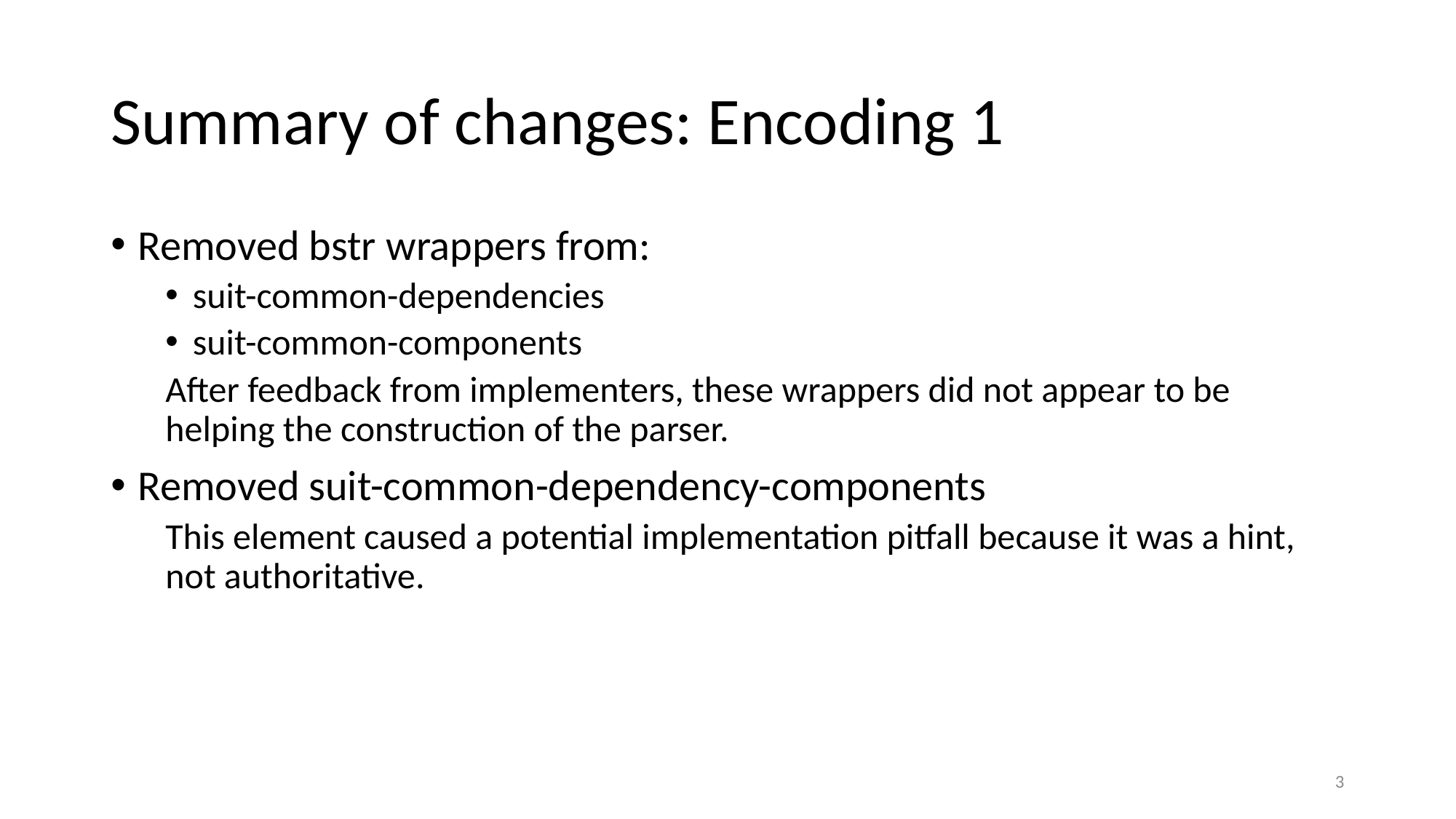

# Summary of changes: Encoding 1
Removed bstr wrappers from:
suit-common-dependencies
suit-common-components
After feedback from implementers, these wrappers did not appear to be helping the construction of the parser.
Removed suit-common-dependency-components
This element caused a potential implementation pitfall because it was a hint, not authoritative.
3